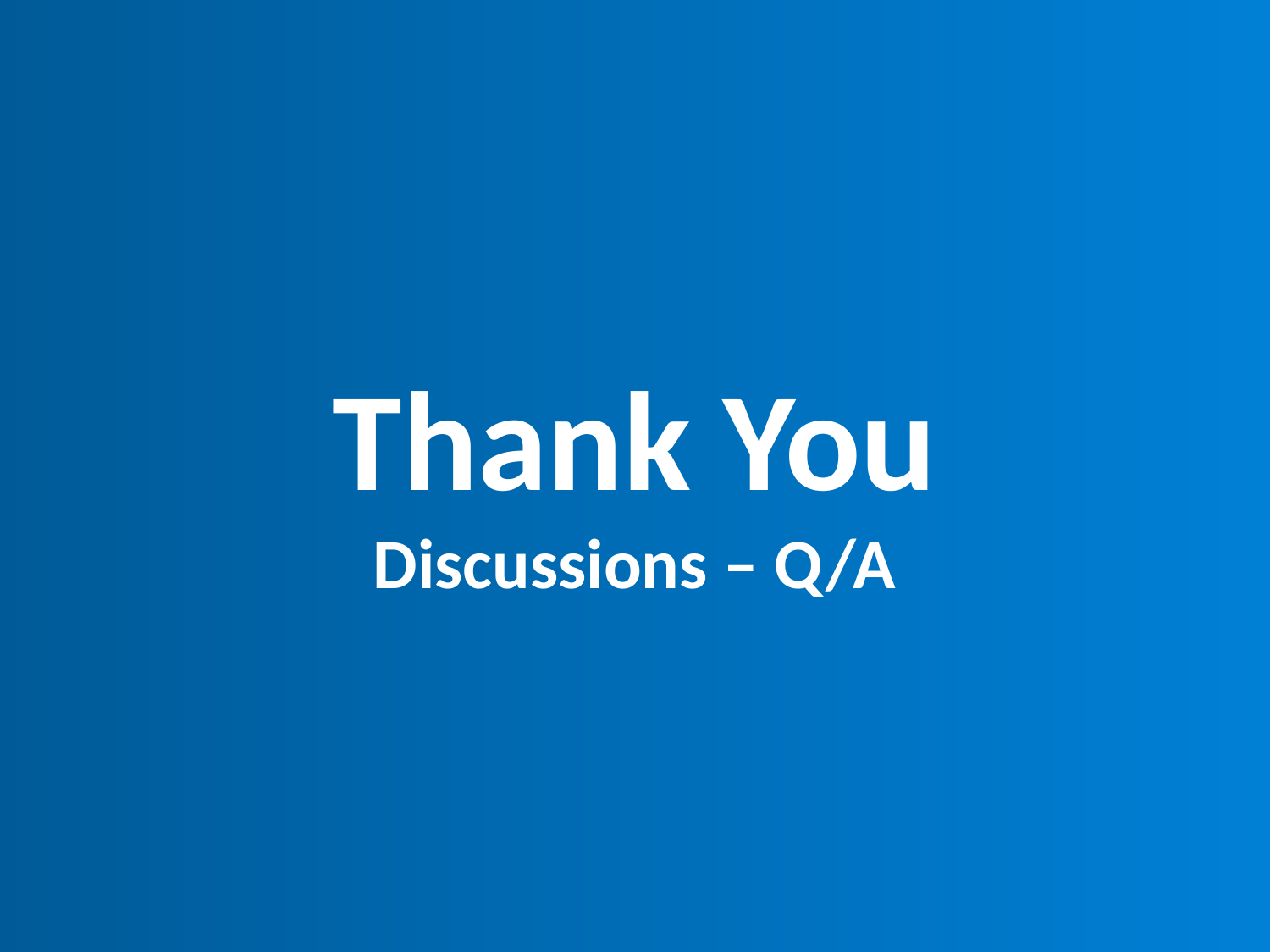

# Thank You Discussions – Q/A

Evidencing and documentation